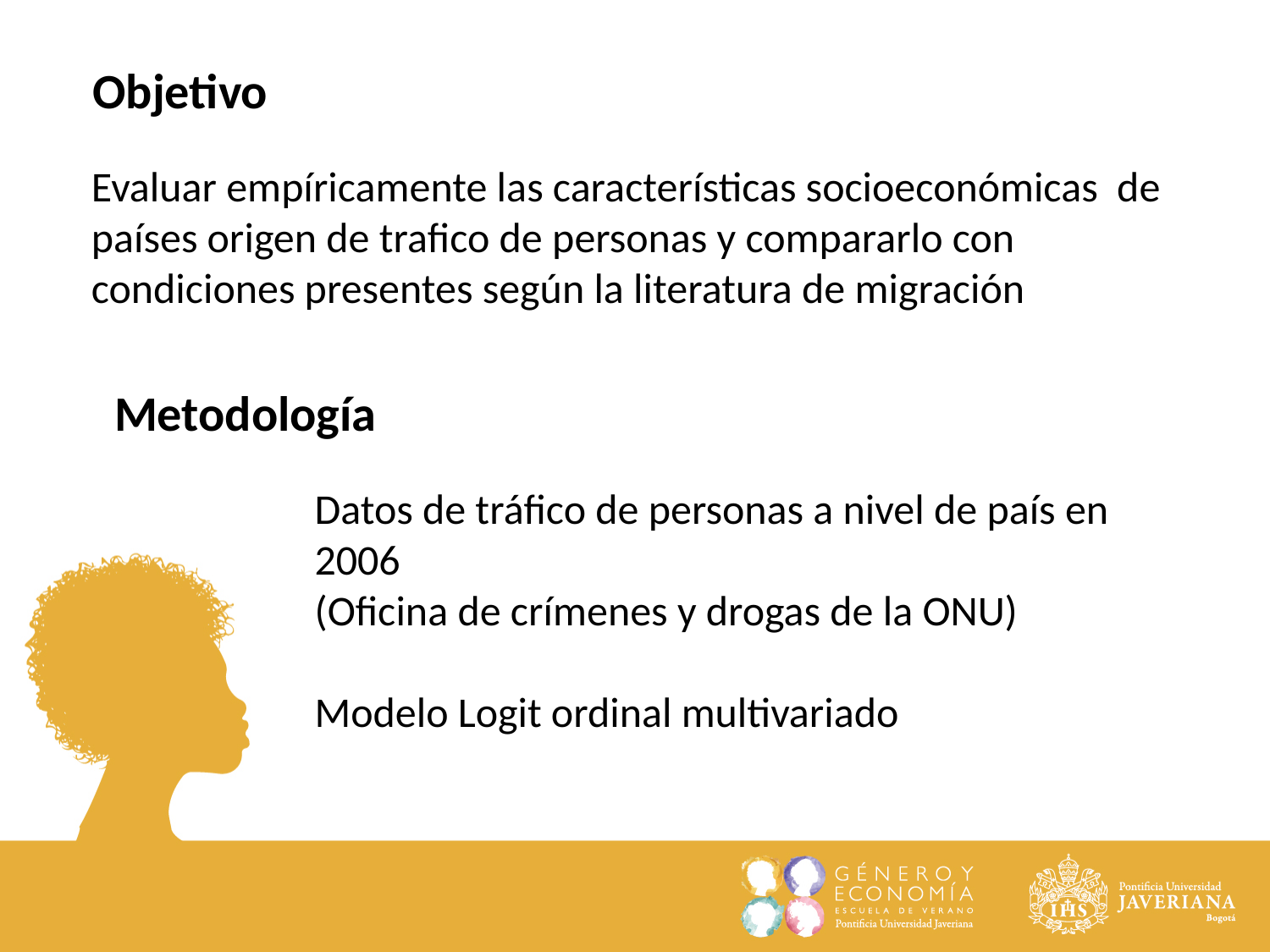

Objetivo
Evaluar empíricamente las características socioeconómicas  de países origen de trafico de personas y compararlo con condiciones presentes según la literatura de migración
Metodología
Datos de tráfico de personas a nivel de país en 2006
(Oficina de crímenes y drogas de la ONU)

Modelo Logit ordinal multivariado